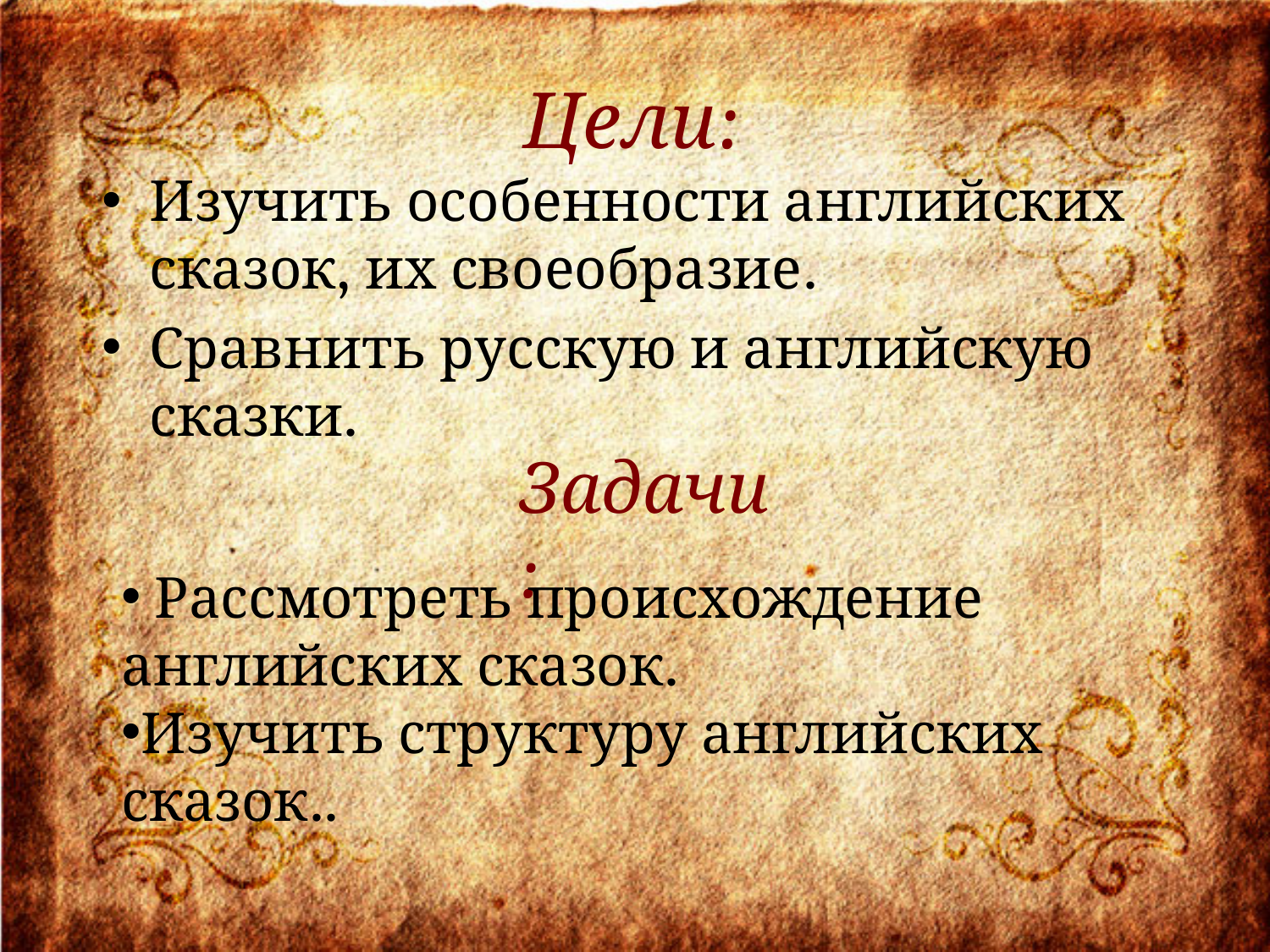

# Цели:
Изучить особенности английских сказок, их своеобразие.
Сравнить русскую и английскую сказки.

Задачи:
 Рассмотреть происхождение английских сказок.
Изучить структуру английских сказок..